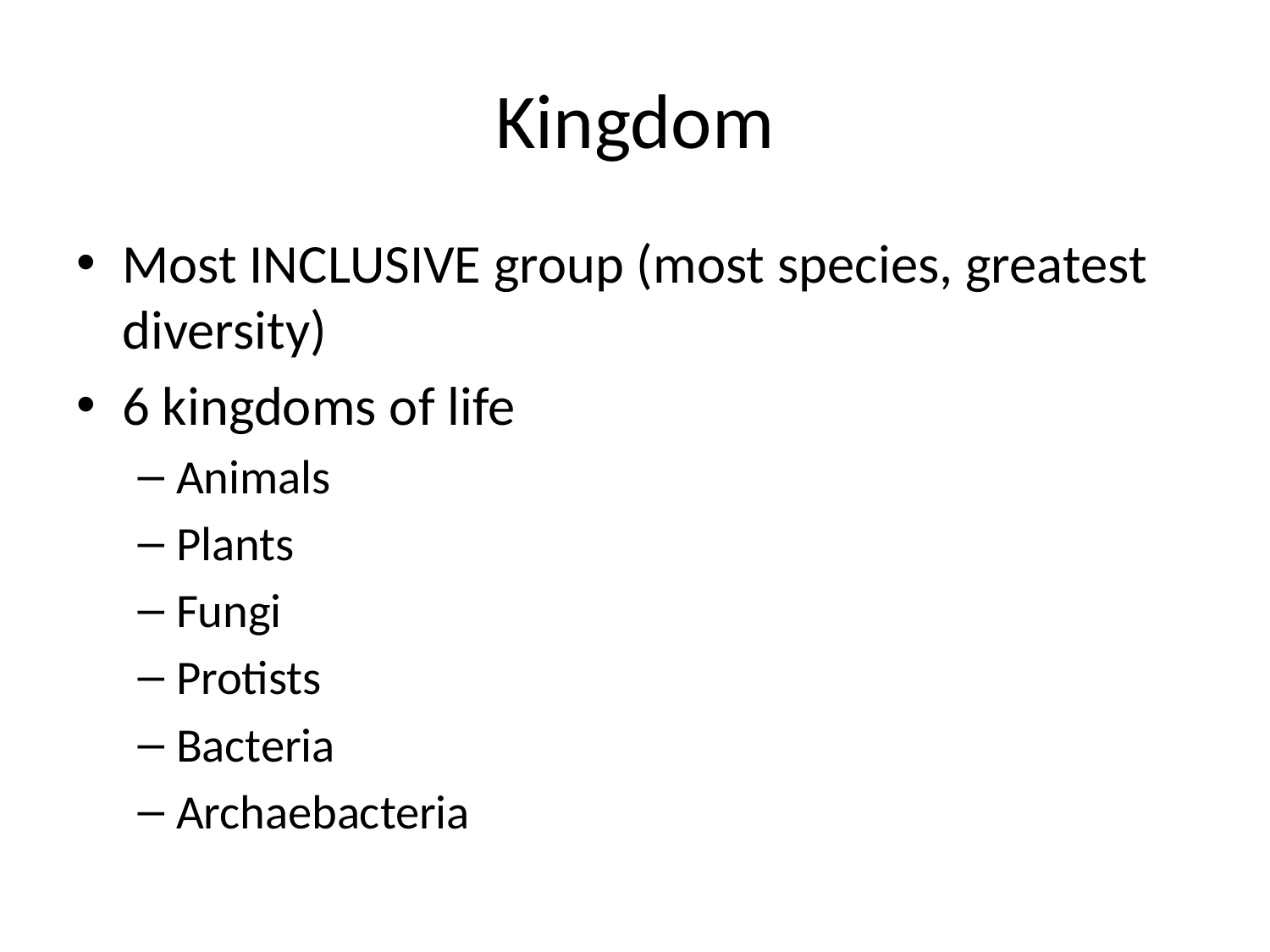

# Kingdom
Most INCLUSIVE group (most species, greatest diversity)
6 kingdoms of life
Animals
Plants
Fungi
Protists
Bacteria
Archaebacteria